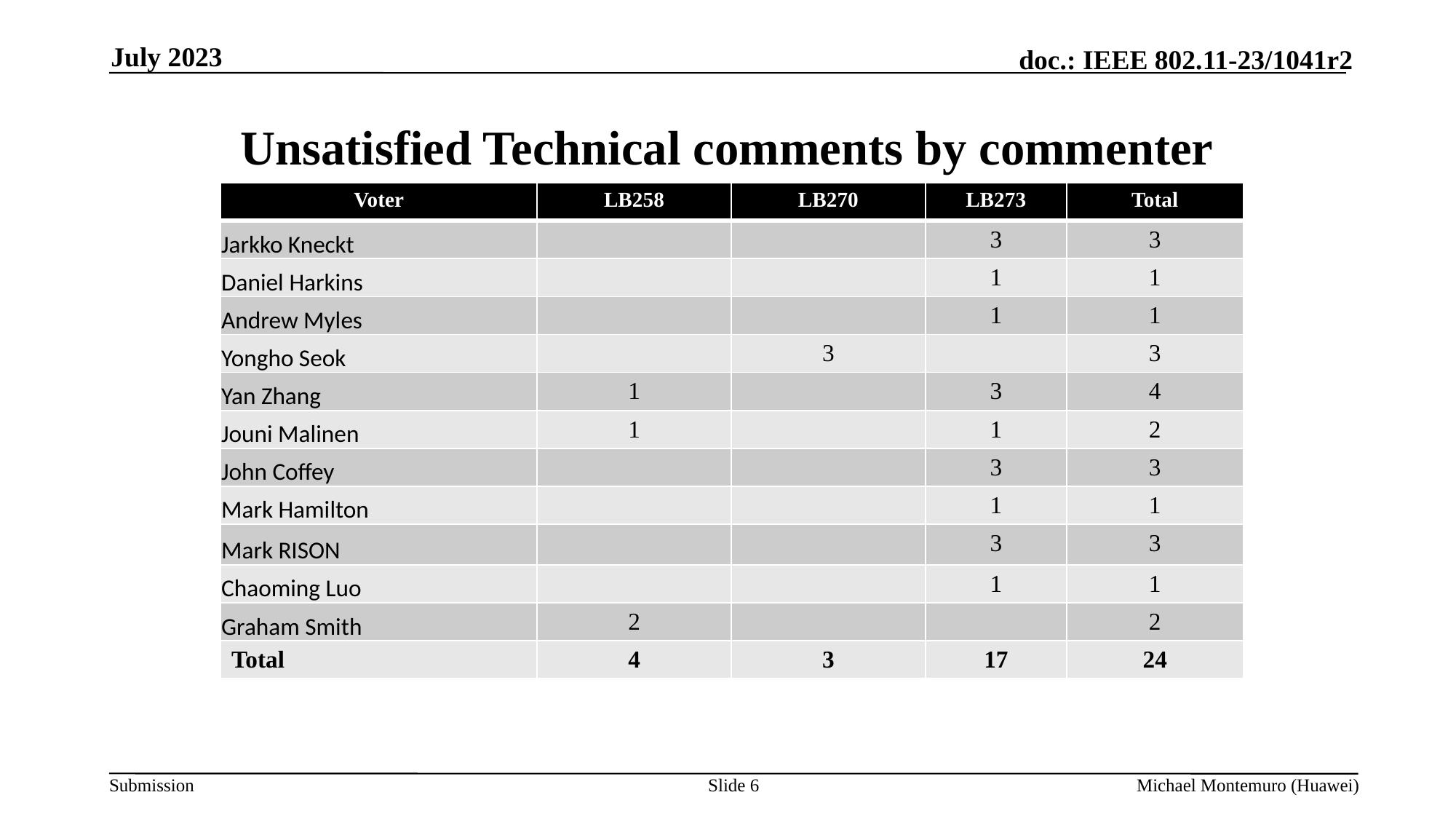

July 2023
# Unsatisfied Technical comments by commenter
| Voter | LB258 | LB270 | LB273 | Total |
| --- | --- | --- | --- | --- |
| Jarkko Kneckt |  |  | 3 | 3 |
| Daniel Harkins |  |  | 1 | 1 |
| Andrew Myles |  |  | 1 | 1 |
| Yongho Seok |  | 3 |  | 3 |
| Yan Zhang | 1 |  | 3 | 4 |
| Jouni Malinen | 1 |  | 1 | 2 |
| John Coffey |  |  | 3 | 3 |
| Mark Hamilton |  |  | 1 | 1 |
| Mark RISON |  |  | 3 | 3 |
| Chaoming Luo |  |  | 1 | 1 |
| Graham Smith | 2 |  |  | 2 |
| Total | 4 | 3 | 17 | 24 |
Slide 6
Michael Montemuro (Huawei)